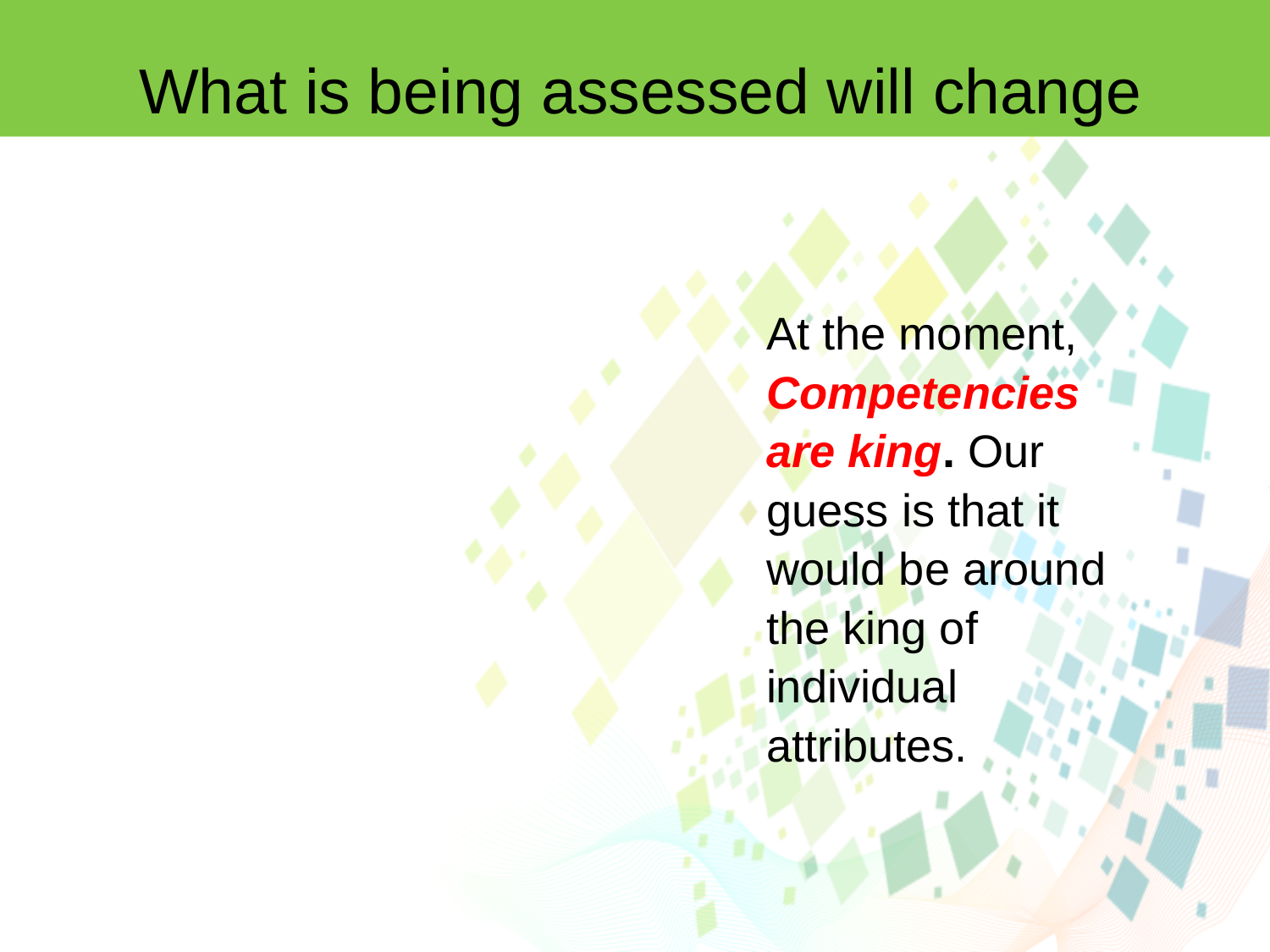

What is being assessed will change
At the moment, Competencies are king. Our guess is that it would be around the king of individual attributes.